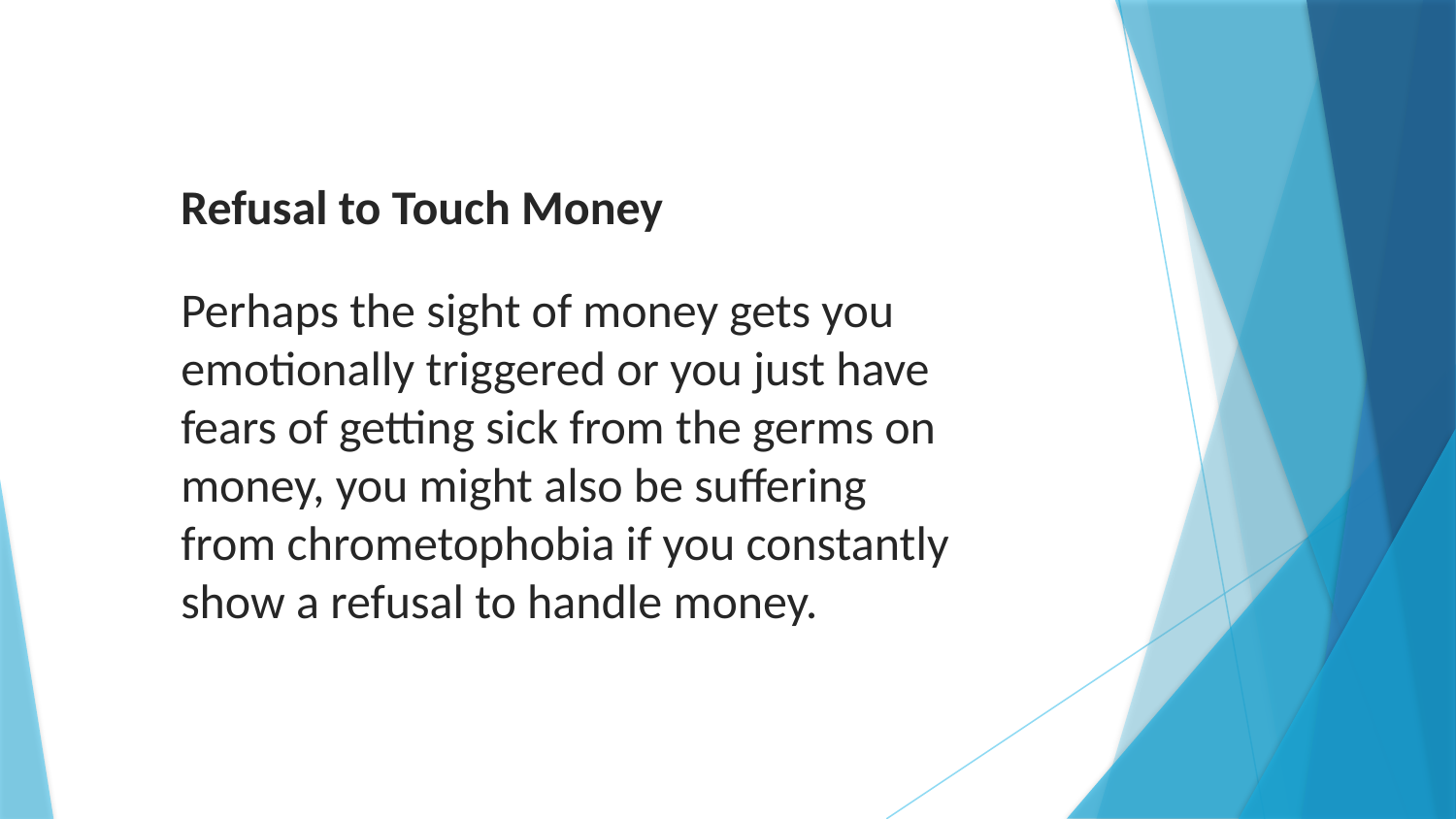

Refusal to Touch Money
Perhaps the sight of money gets you emotionally triggered or you just have fears of getting sick from the germs on money, you might also be suffering from chrometophobia if you constantly show a refusal to handle money.